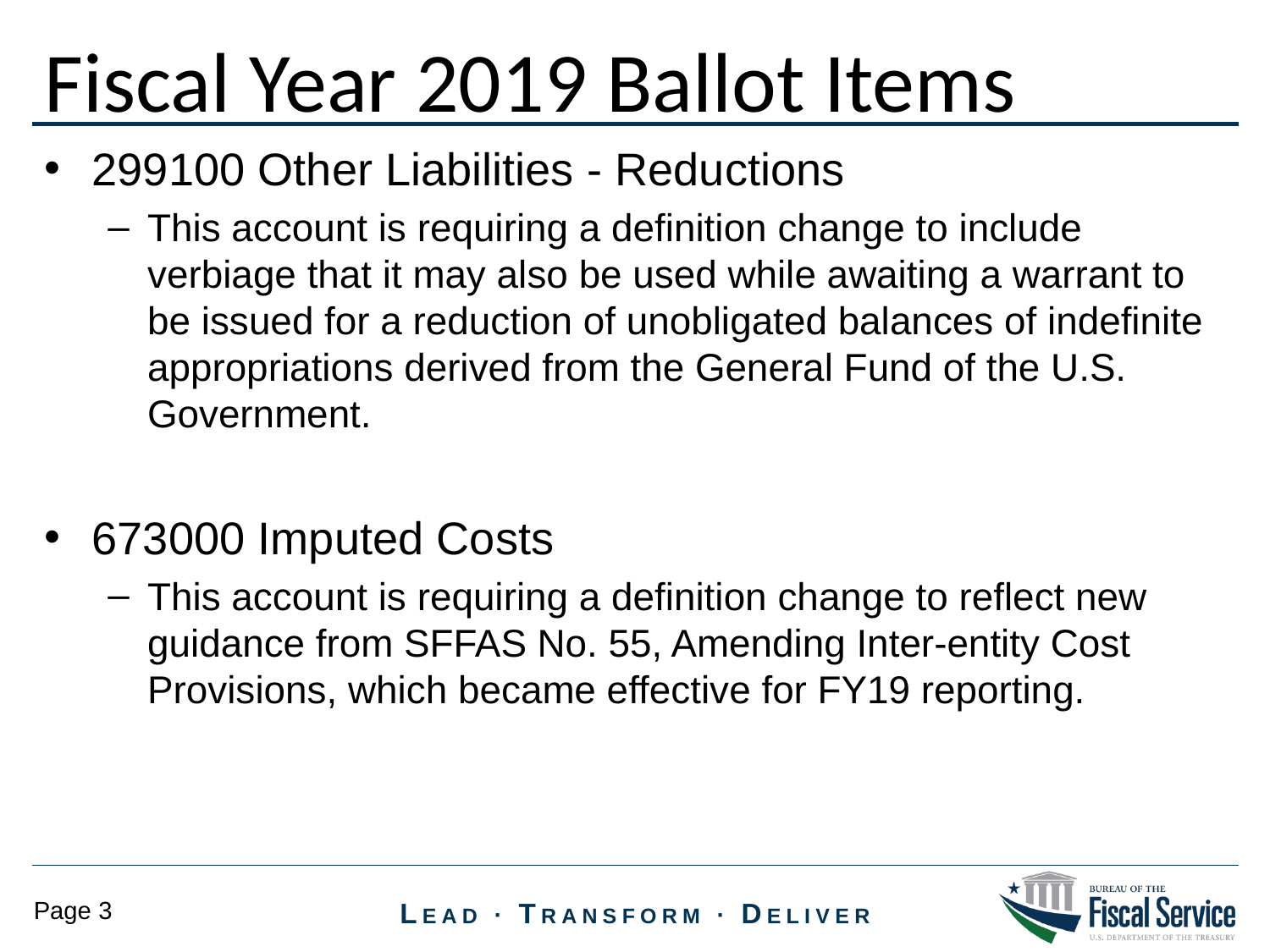

Fiscal Year 2019 Ballot Items
299100 Other Liabilities - Reductions
This account is requiring a definition change to include verbiage that it may also be used while awaiting a warrant to be issued for a reduction of unobligated balances of indefinite appropriations derived from the General Fund of the U.S. Government.

673000 Imputed Costs
This account is requiring a definition change to reflect new guidance from SFFAS No. 55, Amending Inter-entity Cost Provisions, which became effective for FY19 reporting.